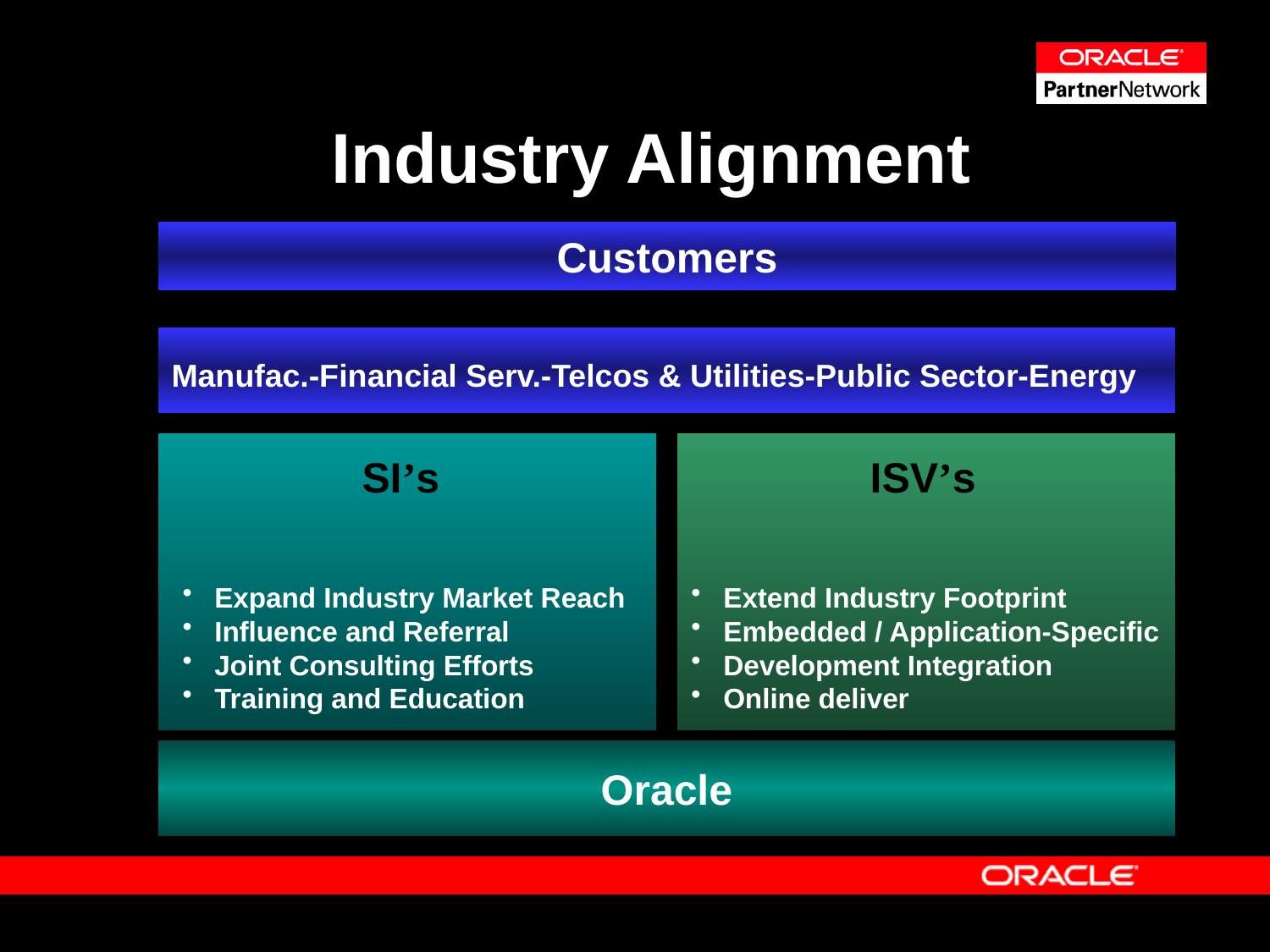

# Industry Alignment
Customers

Manufac.-Financial Serv.-Telcos & Utilities-Public Sector-Energy

SI’s
ISV’s

Expand Industry Market Reach
Influence and Referral
Joint Consulting Efforts
Training and Education

Extend Industry Footprint
Embedded / Application-Specific
Development Integration
Online deliver
Oracle